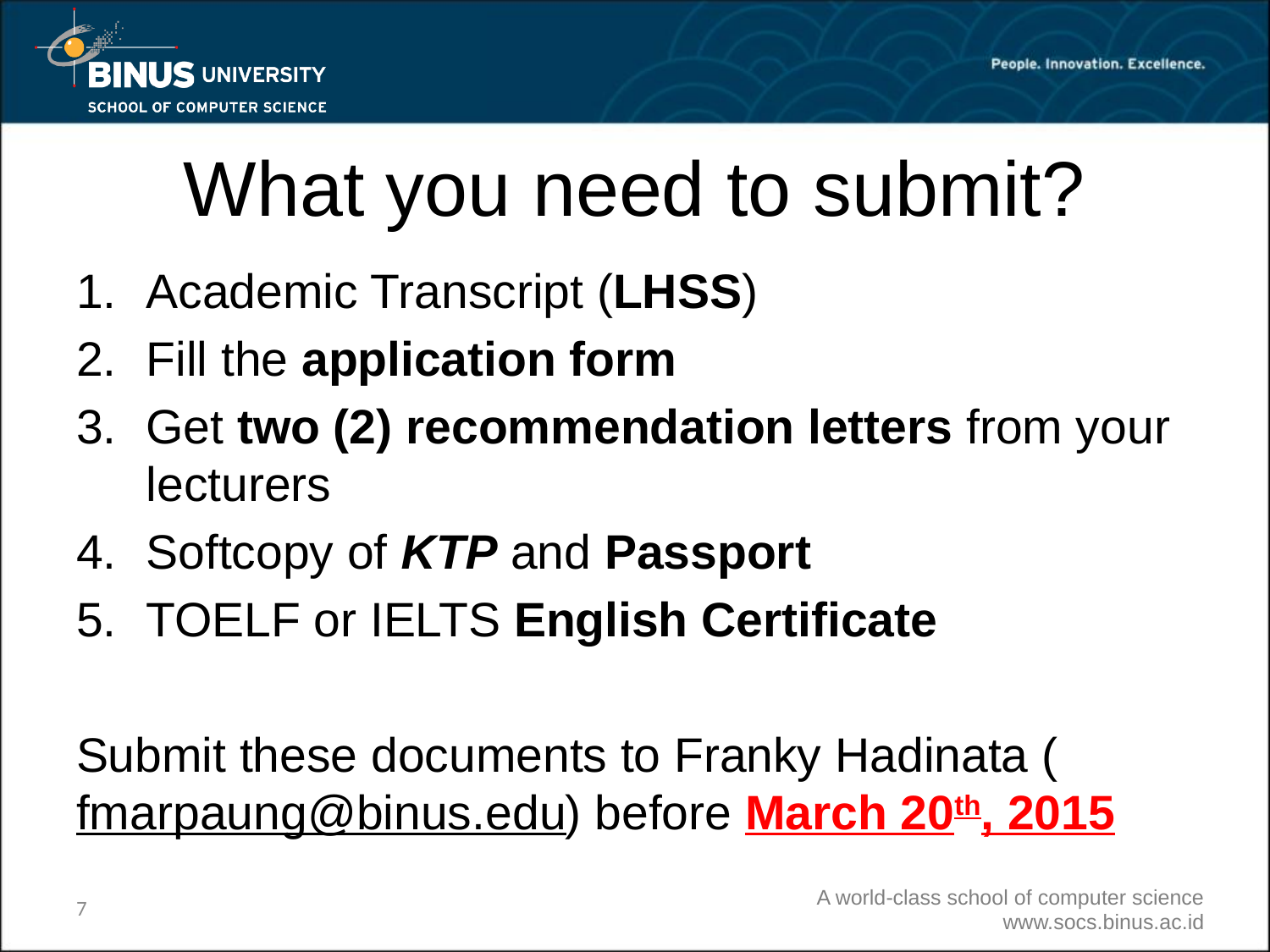

# What you need to submit?
Academic Transcript (LHSS)
Fill the application form
Get two (2) recommendation letters from your lecturers
Softcopy of KTP and Passport
TOELF or IELTS English Certificate

Submit these documents to Franky Hadinata (fmarpaung@binus.edu) before March 20th, 2015

7